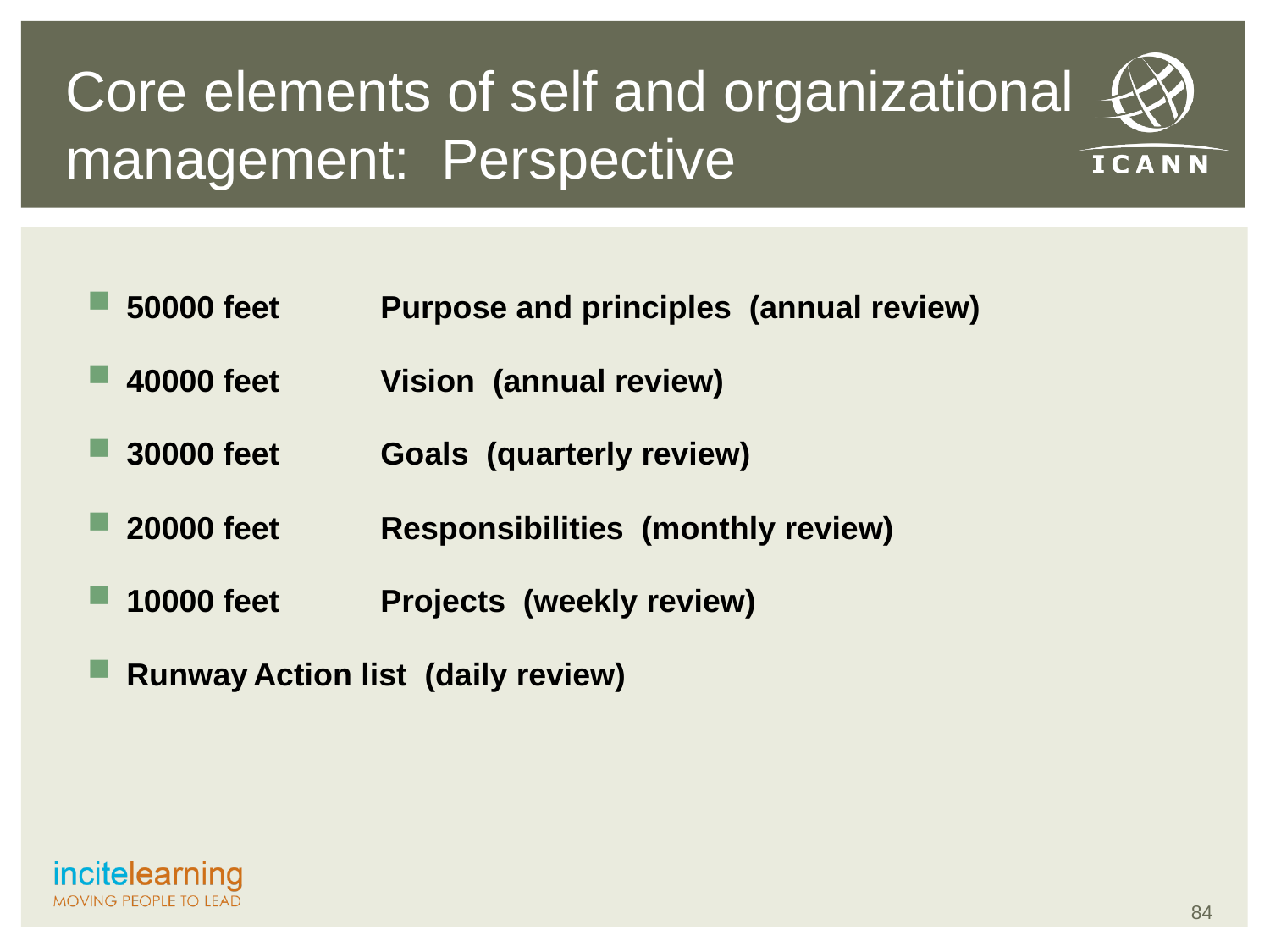

# Core elements of self and organizational management:  Perspective

50000 feet	Purpose and principles  (annual review)

40000 feet	Vision  (annual review)

30000 feet	Goals  (quarterly review)

20000 feet	Responsibilities  (monthly review)

10000 feet 	Projects  (weekly review)

Runway	Action list  (daily review)

84